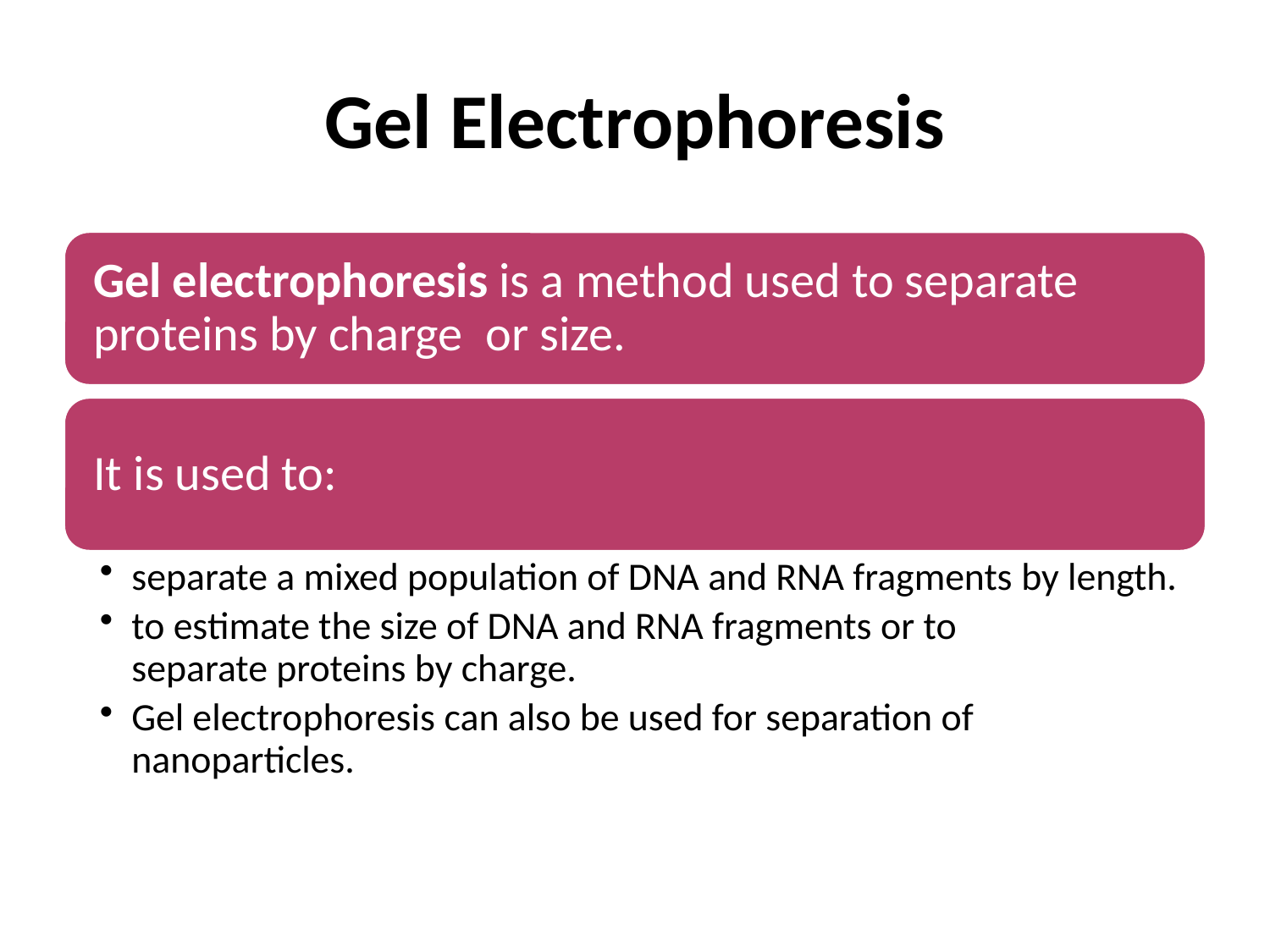

# Gel Electrophoresis
Gel electrophoresis is a method used to separate proteins by charge  or size.
It is used to:
separate a mixed population of DNA and RNA fragments by length.
to estimate the size of DNA and RNA fragments or to separate proteins by charge.
Gel electrophoresis can also be used for separation of nanoparticles.